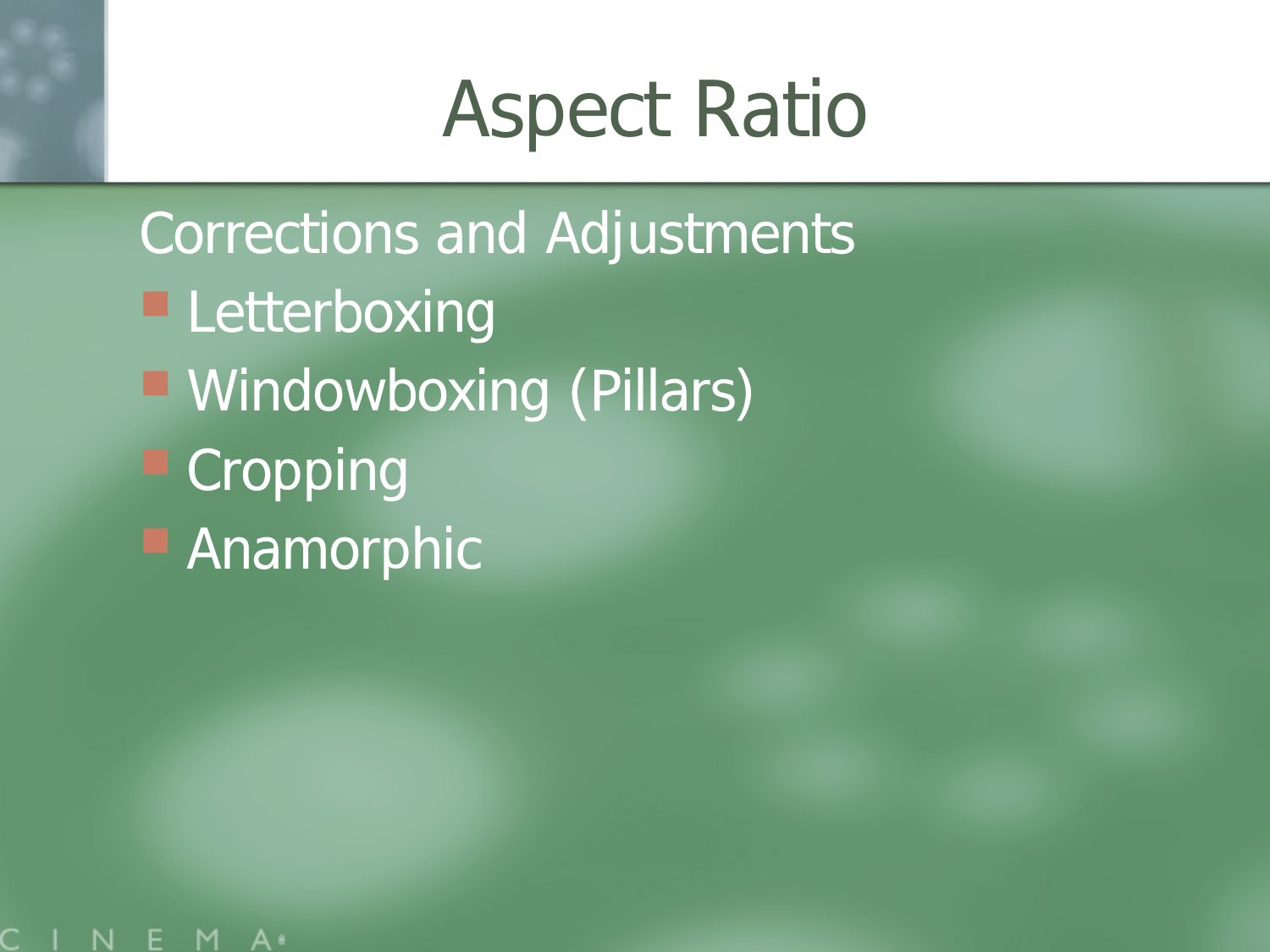

# Aspect Ratio
Corrections and Adjustments
Letterboxing
Windowboxing (Pillars)
Cropping
Anamorphic